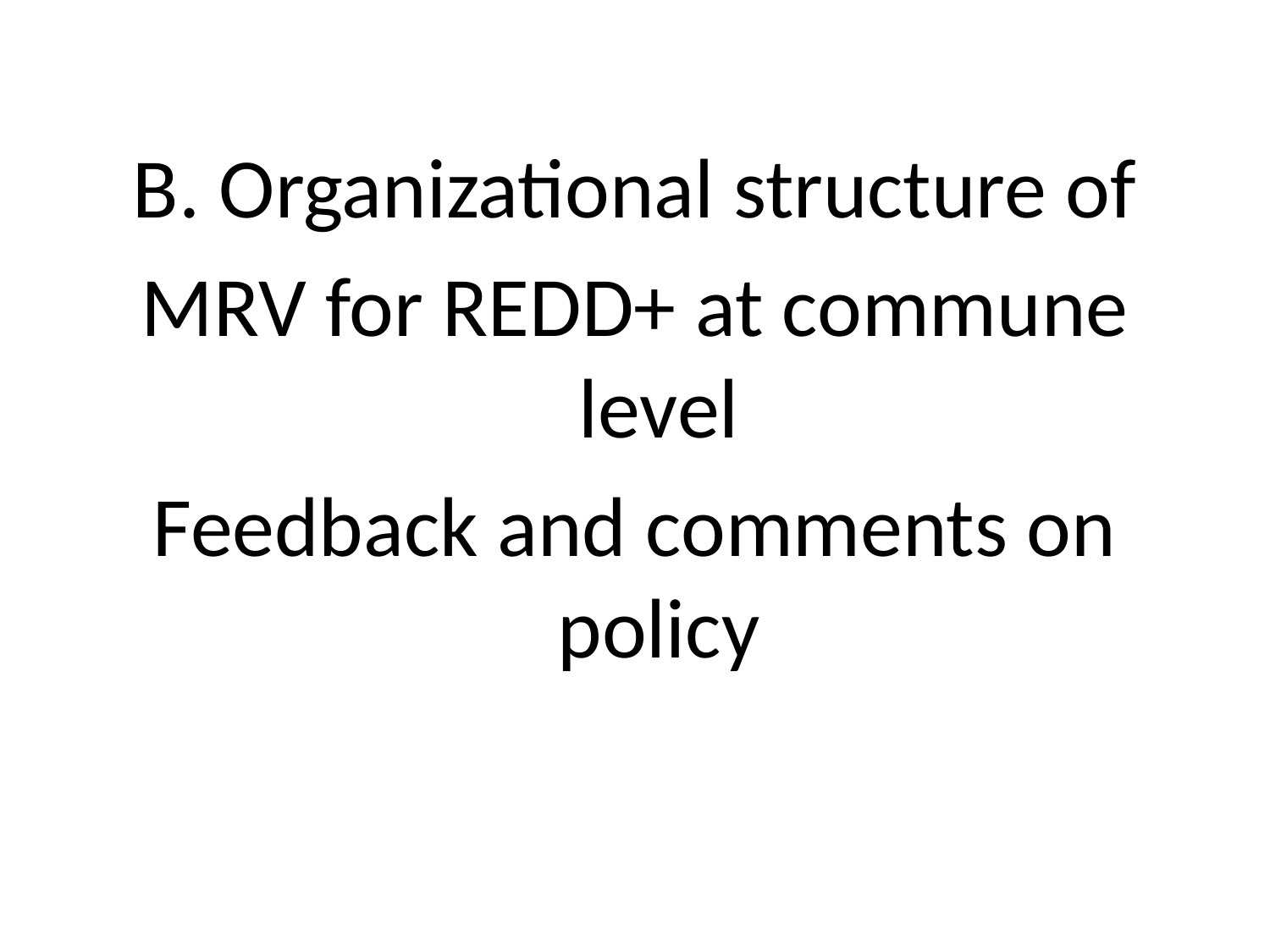

B. Organizational structure of
MRV for REDD+ at commune level
Feedback and comments on policy